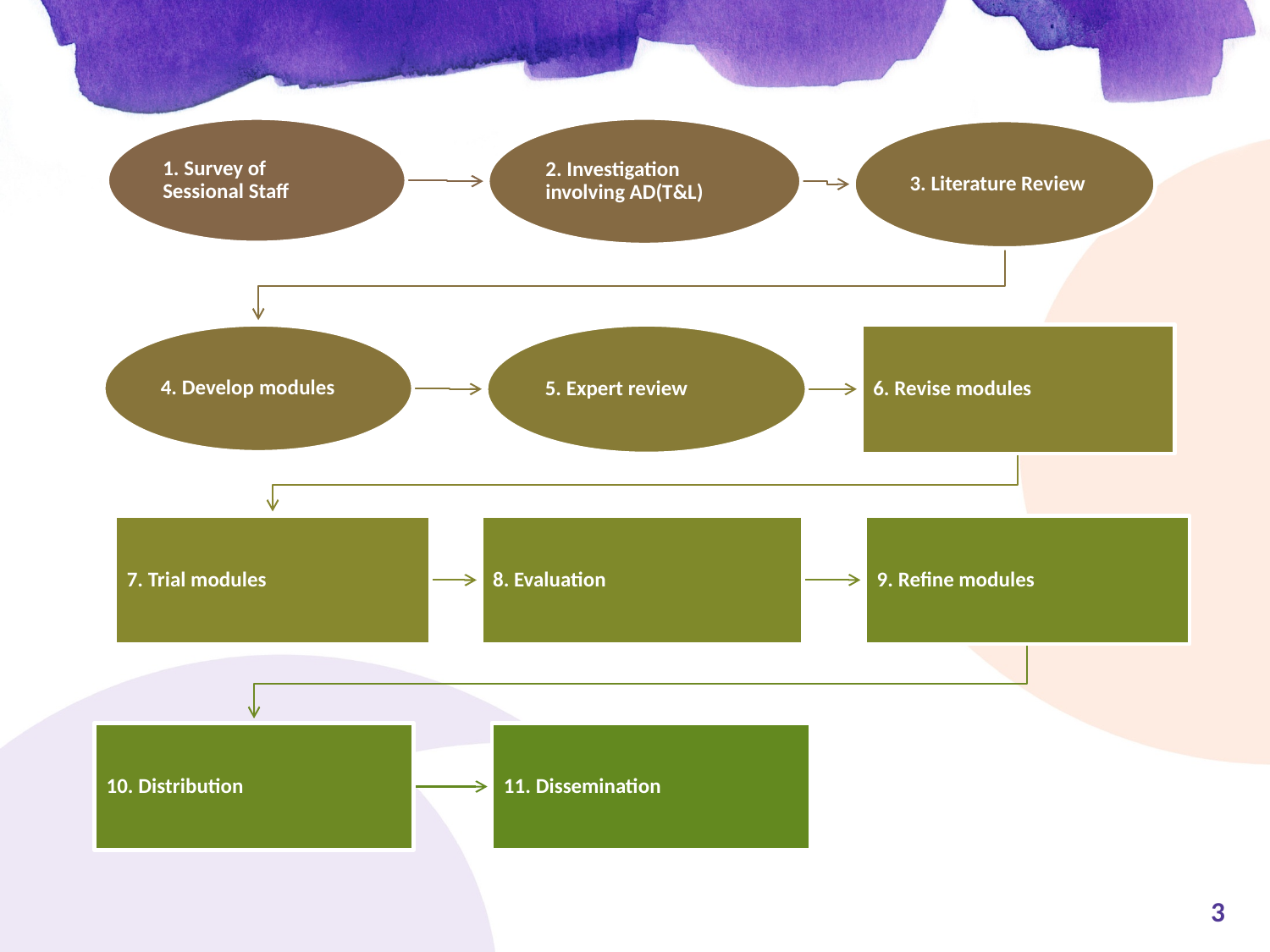

1. Survey of Sessional Staff

2. Investigation involving AD(T&L)

3. Literature Review

4. Develop modules

5. Expert review

6. Revise modules

7. Trial modules

8. Evaluation

9. Refine modules

10. Distribution
11. Dissemination
3